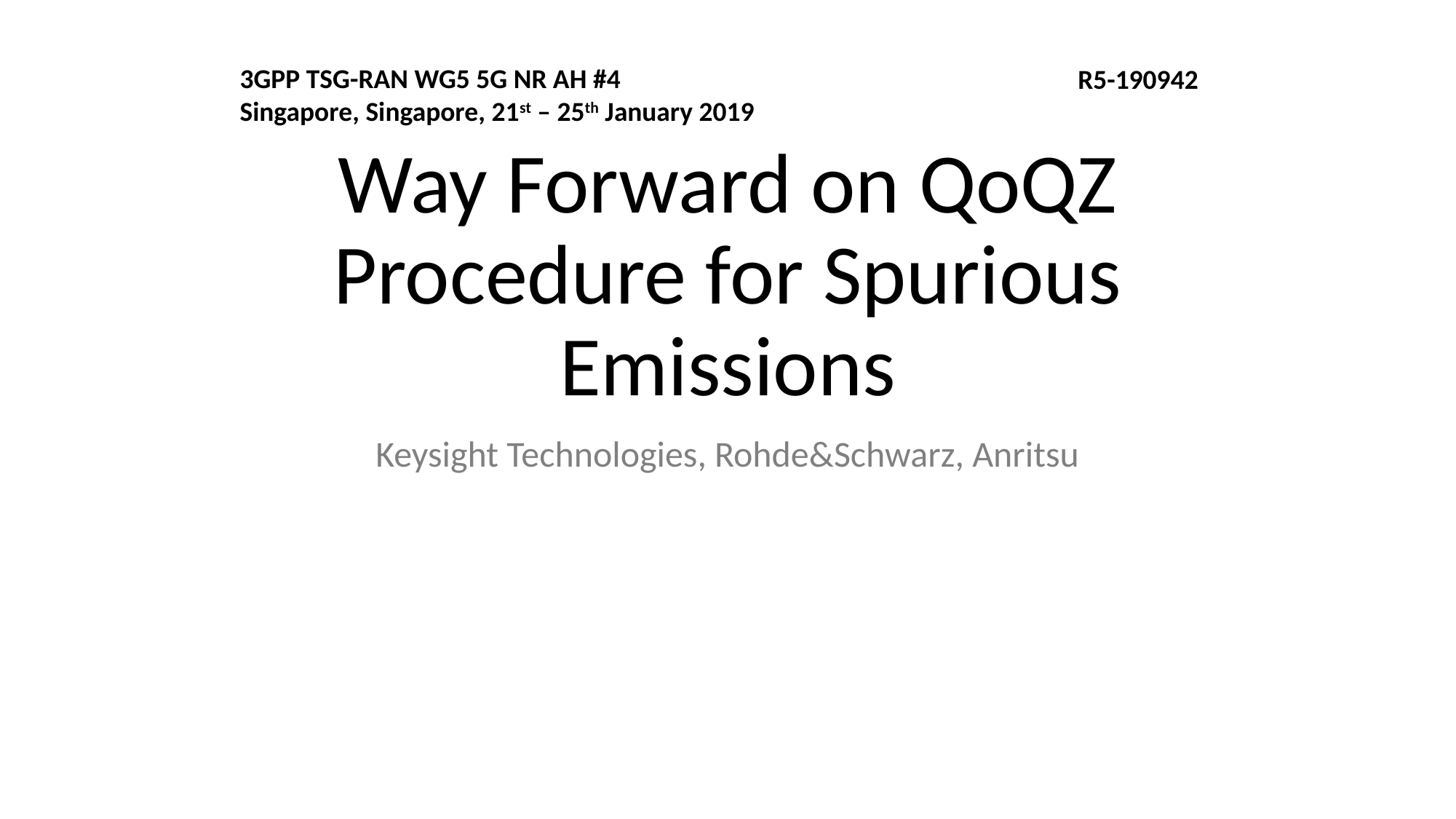

3GPP TSG-RAN WG5 5G NR AH #4
Singapore, Singapore, 21st – 25th January 2019

R5-190942
# Way Forward on QoQZ Procedure for Spurious Emissions
Keysight Technologies, Rohde&Schwarz, Anritsu